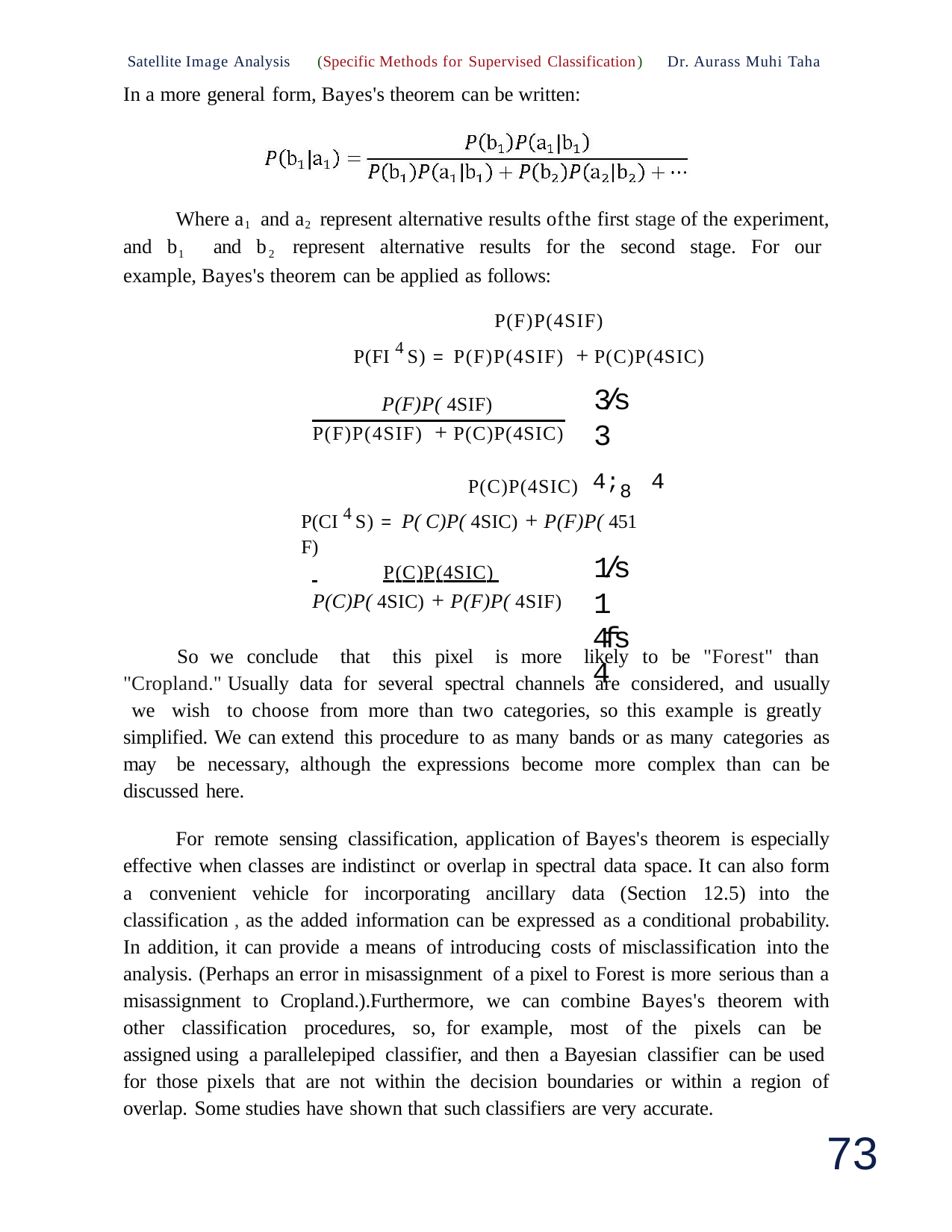

Satellite Image Analysis	(Specific Methods for Supervised Classification)

In a more general form, Bayes's theorem can be written:
Dr. Aurass Muhi Taha

Where a1and a2  represent alternative results ofthe first stage of the experiment, and  b1  and  b2   represent  alternative  results  for the  second  stage.  For  our  example, Bayes's theorem can be applied as follows:

P(F)P(4SIF)
P(FI 4S) = P(F)P(4SIF)  + P(C)P(4SIC)
3/s	3
4;8	4
P(F)P( 4SIF)
P(F)P(4SIF)  + P(C)P(4SIC)

P(C)P(4SIC)
P(CI 4S) = P( C)P( 4SIC) + P(F)P( 451 F)
1/s	1
4fs 4
 	P(C)P(4SIC)
P(C)P( 4SIC) + P(F)P( 4SIF)
So we conclude  that  this pixel  is more  likely to be "Forest" than  "Cropland." Usually  data  for  several  spectral  channels  are  considered,  and  usually  we  wish  to choose from more than two categories, so this example is greatly  simplified. We can extend  this procedure  to as many  bands or as many  categories  as may  be necessary, although the expressions become more complex than can be discussed here.

For  remote  sensing  classification, application of Bayes's theorem  is especially effective when classes are indistinct or overlap in spectral data space. It can also form a   convenient   vehicle   for   incorporating   ancillary   data   (Section   12.5)  into   the classification , as the added information can be expressed as a conditional probability. In addition, it can provide  a means  of introducing  costs of misclassification  into the analysis. (Perhaps an error in misassignment  of a pixel to Forest is more serious than a misassignment  to  Cropland.).Furthermore,  we  can  combine  Bayes's  theorem  with other  classification  procedures,  so, for example,  most  of the  pixels  can  be  assigned using  a parallelepiped  classifier, and then  a Bayesian  classifier  can be used  for those pixels that are not within the decision boundaries or within a region of overlap. Some studies have shown that such classifiers are very accurate.
73